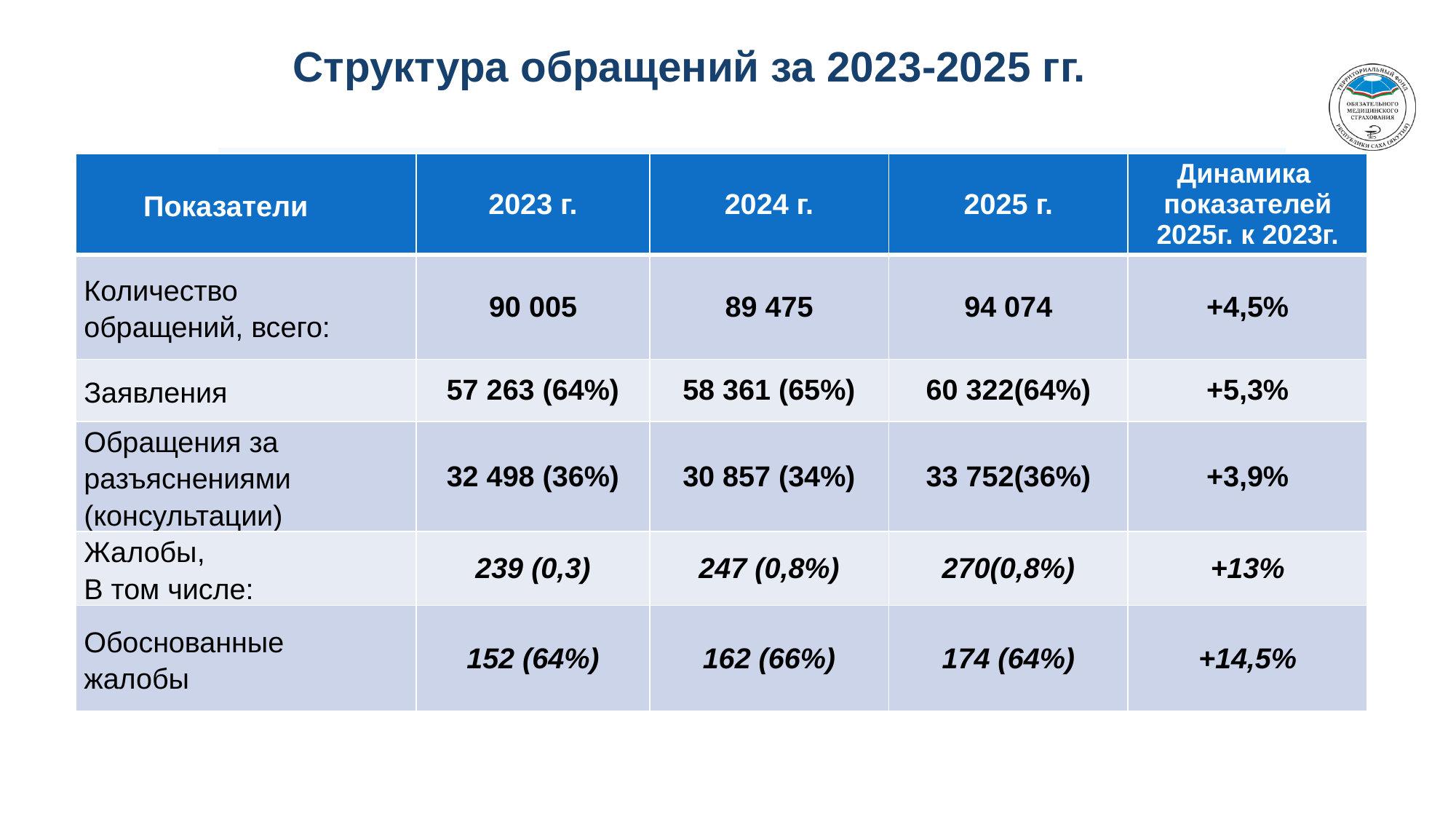

# Структура обращений за 2023-2025 гг.
| Показатели | 2023 г. | 2024 г. | 2025 г. | Динамика показателей 2025г. к 2023г. |
| --- | --- | --- | --- | --- |
| Количество обращений, всего: | 90 005 | 89 475 | 94 074 | +4,5% |
| Заявления | 57 263 (64%) | 58 361 (65%) | 60 322(64%) | +5,3% |
| Обращения за разъяснениями (консультации) | 32 498 (36%) | 30 857 (34%) | 33 752(36%) | +3,9% |
| Жалобы, В том числе: | 239 (0,3) | 247 (0,8%) | 270(0,8%) | +13% |
| Обоснованные жалобы | 152 (64%) | 162 (66%) | 174 (64%) | +14,5% |